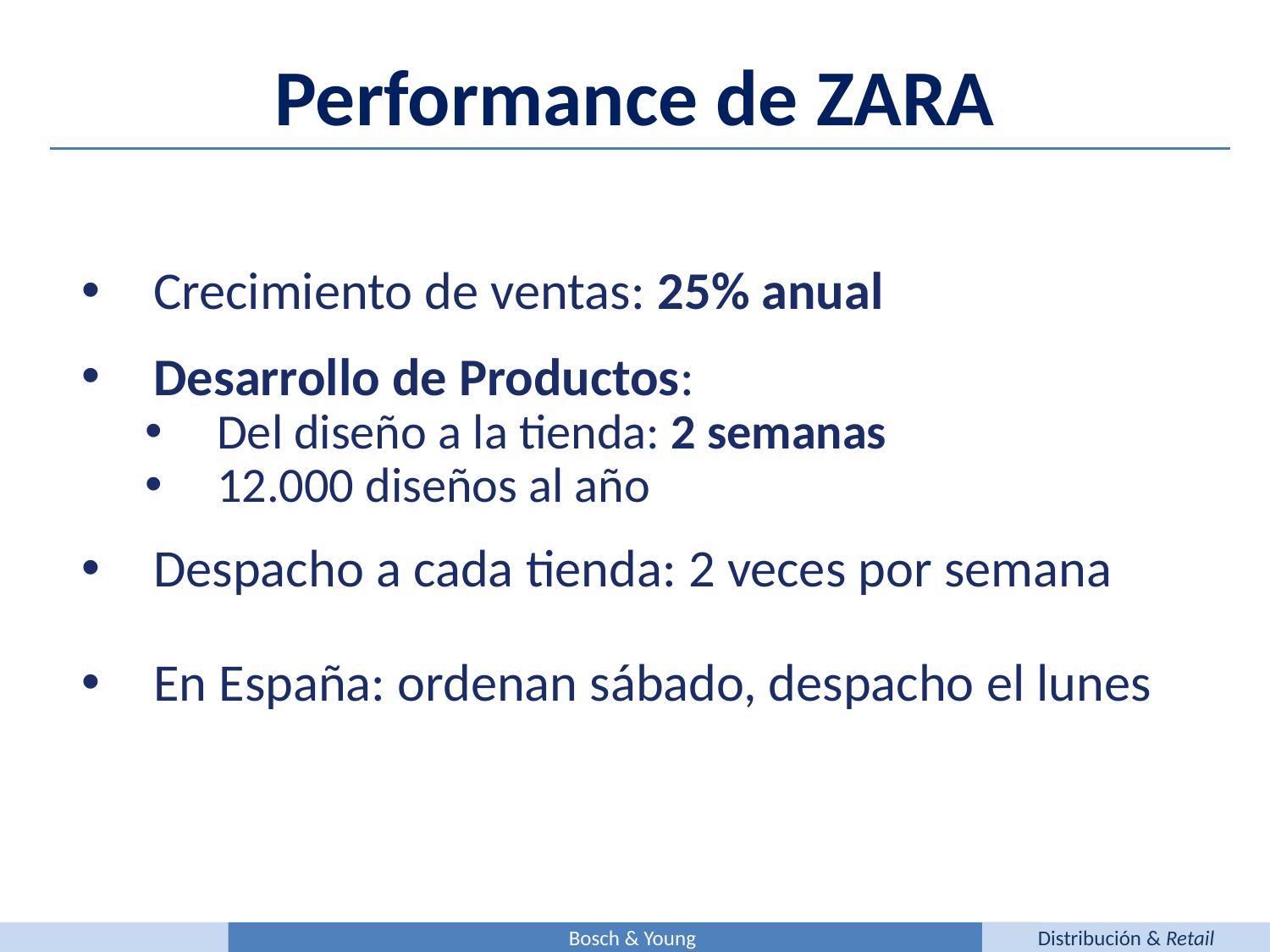

Performance de ZARA
Crecimiento de ventas: 25% anual

Desarrollo de Productos:
Del diseño a la tienda: 2 semanas
12.000 diseños al año

Despacho a cada tienda: 2 veces por semana

En España: ordenan sábado, despacho el lunes

Bosch & Young
Distribución & Retail